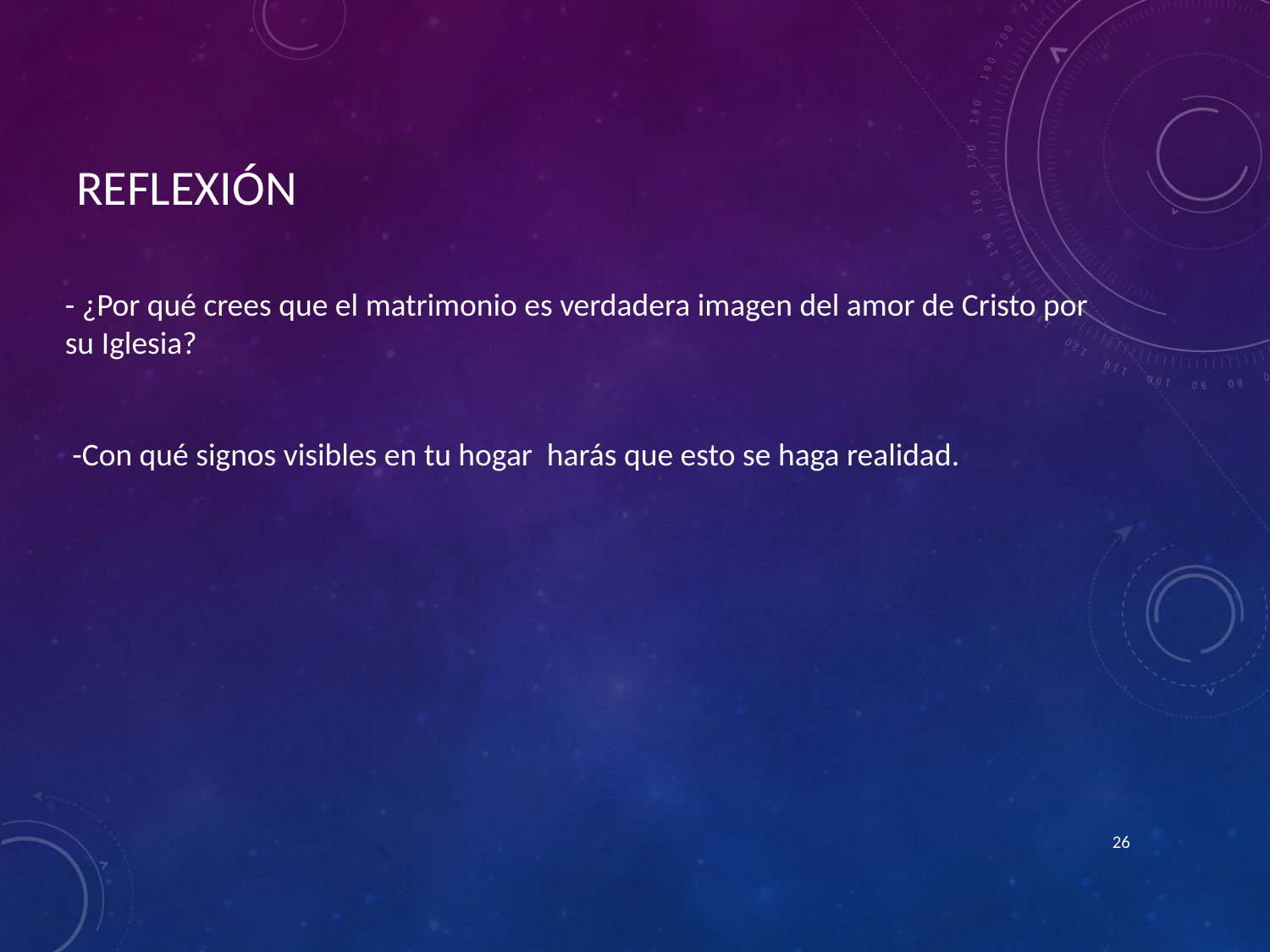

# REFLEXIÓN
- ¿Por qué crees que el matrimonio es verdadera imagen del amor de Cristo por su Iglesia?

 -Con qué signos visibles en tu hogar  harás que esto se haga realidad.

26